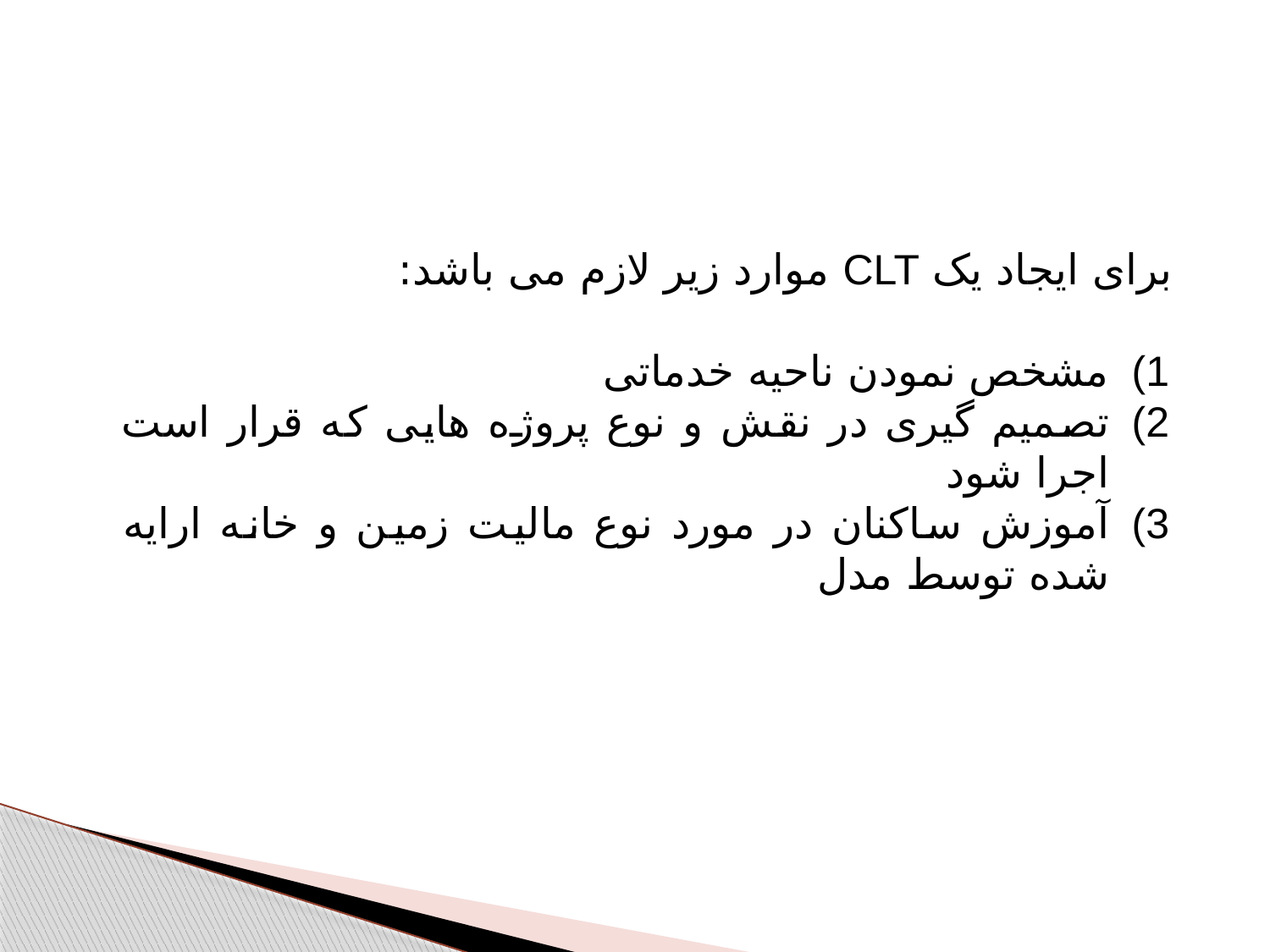

برای ایجاد یک CLT موارد زیر لازم می باشد:

مشخص نمودن ناحیه خدماتی
تصمیم گیری در نقش و نوع پروژه هایی که قرار است اجرا شود
آموزش ساکنان در مورد نوع مالیت زمین و خانه ارایه شده توسط مدل